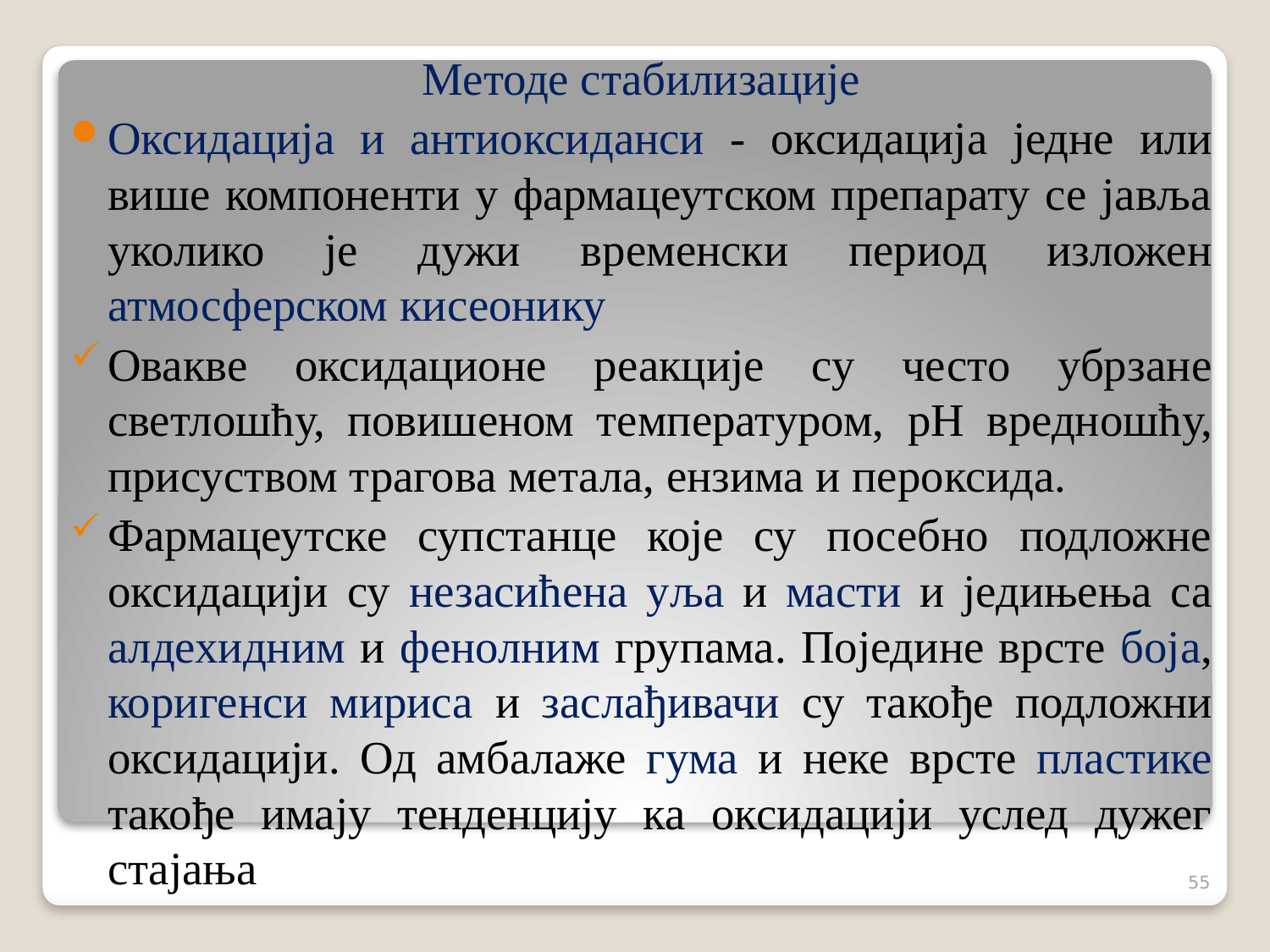

Методе стабилизације
Оксидација и антиоксиданси - оксидација једне или више компоненти у фармацеутском препарату се јавља уколико је дужи временски период изложен атмосферском кисеонику
Овакве оксидационе реакције су често убрзане светлошћу, повишеном температуром, pH вредношћу, присуством трагова метала, ензима и пероксида.
Фармацеутске супстанце које су посебно подложне оксидацији су незасићена уља и масти и једињења са алдехидним и фенолним групама. Поједине врсте боја, коригенси мириса и заслађивачи су такође подложни оксидацији. Од амбалаже гума и неке врсте пластике такође имају тенденцију ка оксидацији услед дужег стајања
55